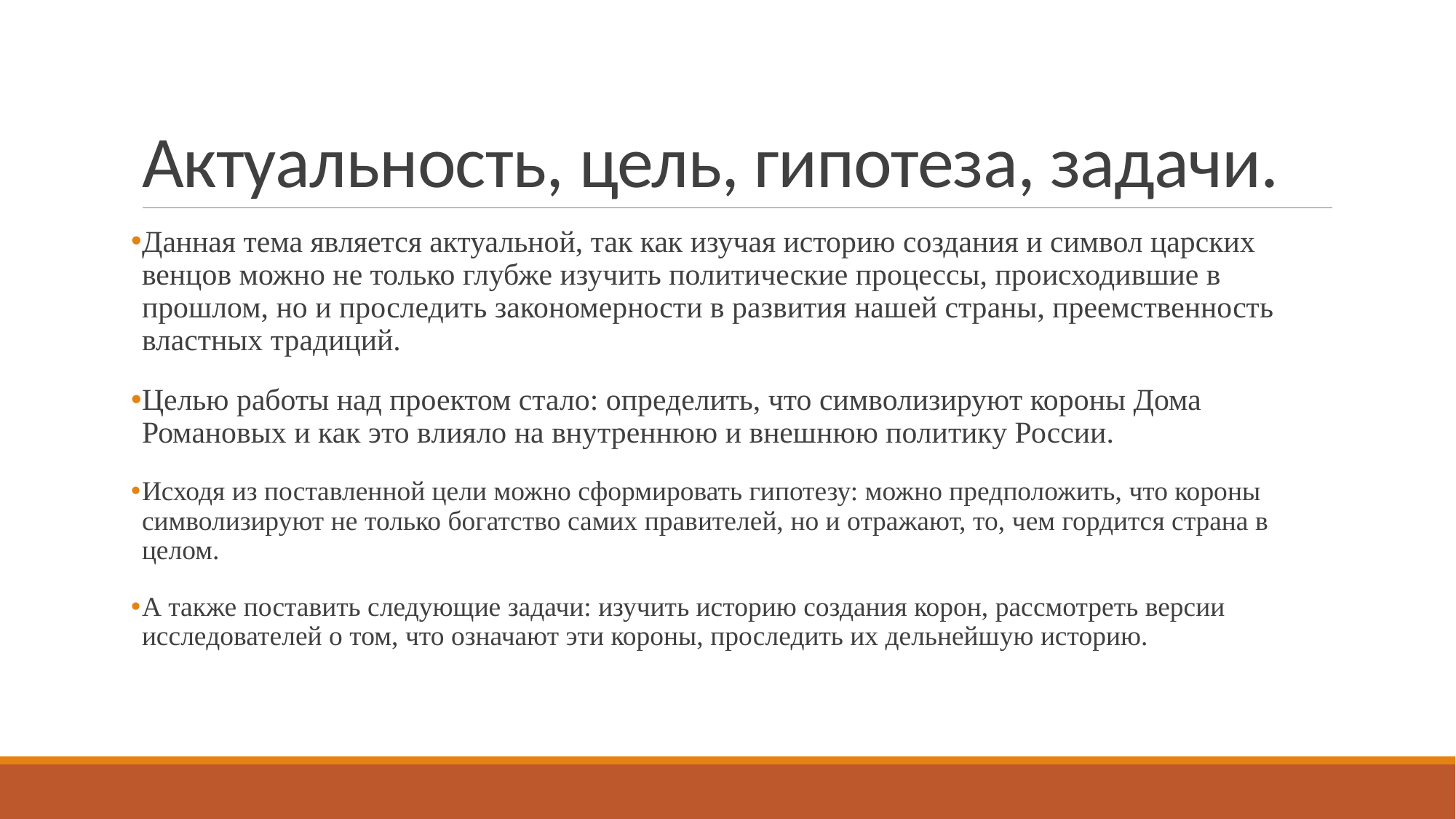

# Актуальность, цель, гипотеза, задачи.
Данная тема является актуальной, так как изучая историю создания и символ царских венцов можно не только глубже изучить политические процессы, происходившие в прошлом, но и проследить закономерности в развития нашей страны, преемственность властных традиций.
Целью работы над проектом стало: определить, что символизируют короны Дома Романовых и как это влияло на внутреннюю и внешнюю политику России.
Исходя из поставленной цели можно сформировать гипотезу: можно предположить, что короны символизируют не только богатство самих правителей, но и отражают, то, чем гордится страна в целом.
А также поставить следующие задачи: изучить историю создания корон, рассмотреть версии исследователей о том, что означают эти короны, проследить их дельнейшую историю.